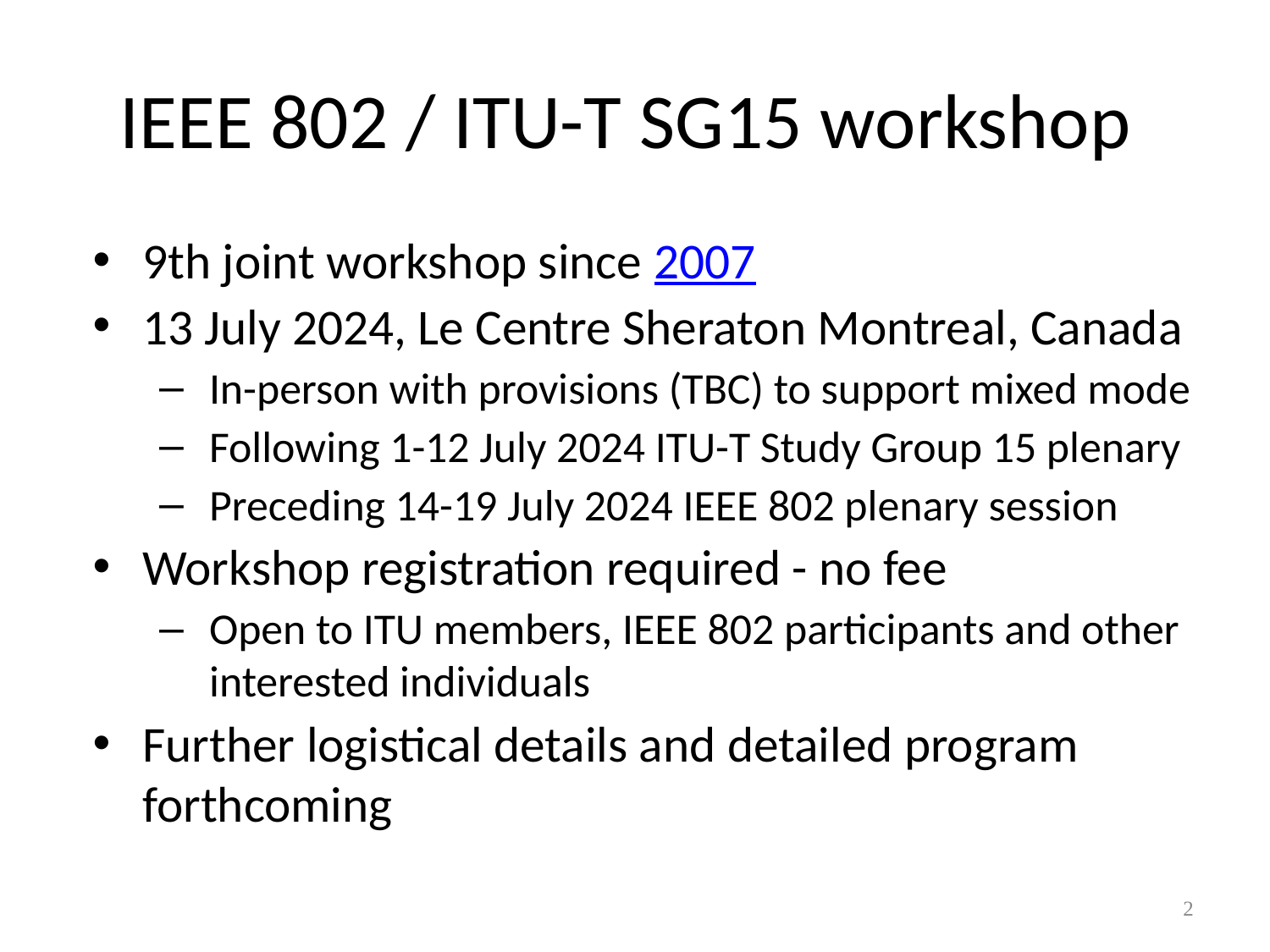

# IEEE 802 / ITU-T SG15 workshop
9th joint workshop since 2007
13 July 2024, Le Centre Sheraton Montreal, Canada
In-person with provisions (TBC) to support mixed mode
Following 1-12 July 2024 ITU-T Study Group 15 plenary
Preceding 14-19 July 2024 IEEE 802 plenary session
Workshop registration required - no fee
Open to ITU members, IEEE 802 participants and other interested individuals
Further logistical details and detailed program forthcoming

2